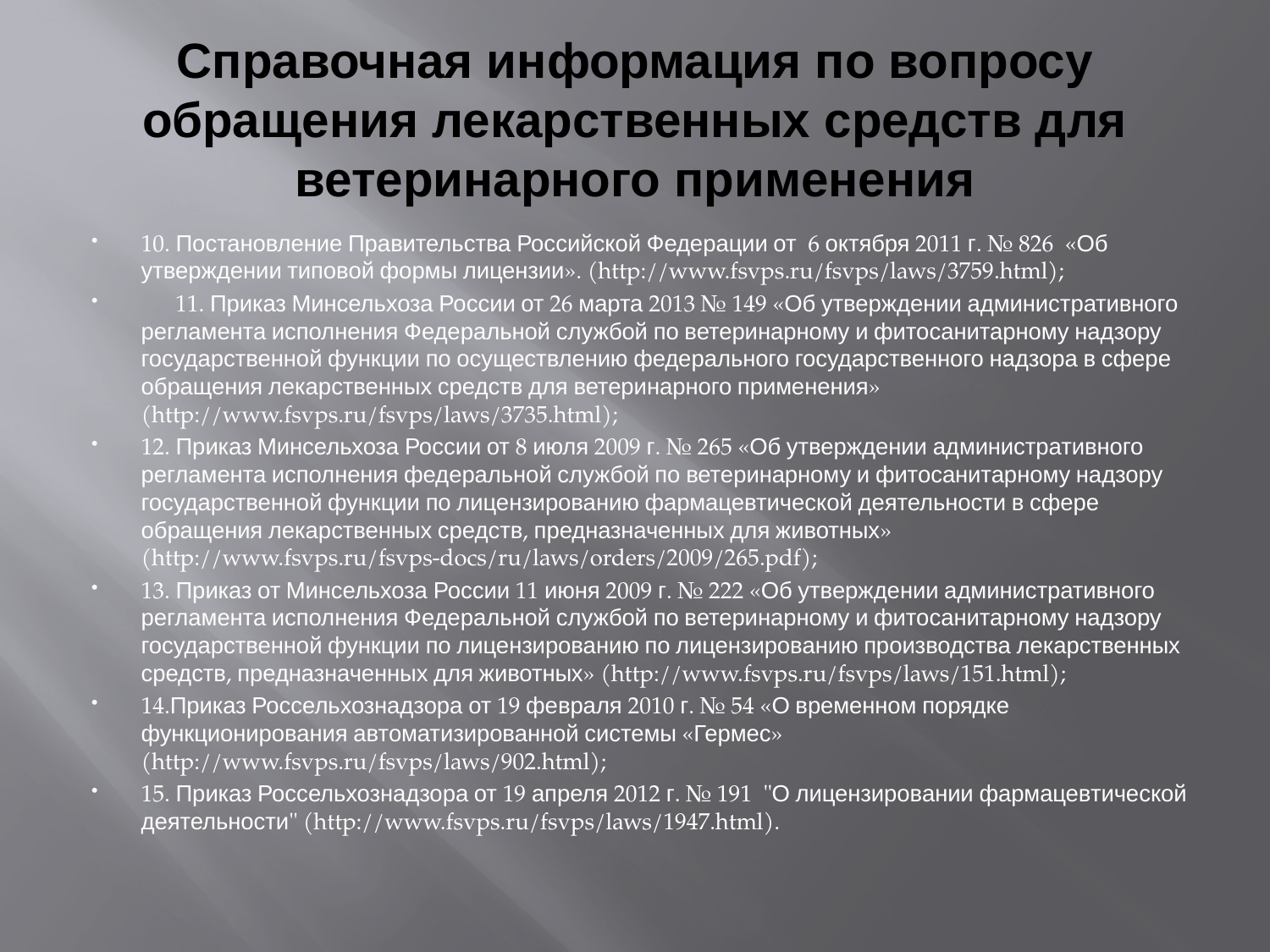

# Справочная информация по вопросу обращения лекарственных средств для ветеринарного применения
10. Постановление Правительства Российской Федерации от  6 октября 2011 г. № 826  «Об утверждении типовой формы лицензии». (http://www.fsvps.ru/fsvps/laws/3759.html);
      11. Приказ Минсельхоза России от 26 марта 2013 № 149 «Об утверждении административного регламента исполнения Федеральной службой по ветеринарному и фитосанитарному надзору государственной функции по осуществлению федерального государственного надзора в сфере обращения лекарственных средств для ветеринарного применения» (http://www.fsvps.ru/fsvps/laws/3735.html);
12. Приказ Минсельхоза России от 8 июля 2009 г. № 265 «Об утверждении административного регламента исполнения федеральной службой по ветеринарному и фитосанитарному надзору государственной функции по лицензированию фармацевтической деятельности в сфере обращения лекарственных средств, предназначенных для животных» (http://www.fsvps.ru/fsvps-docs/ru/laws/orders/2009/265.pdf);
13. Приказ от Минсельхоза России 11 июня 2009 г. № 222 «Об утверждении административного регламента исполнения Федеральной службой по ветеринарному и фитосанитарному надзору государственной функции по лицензированию по лицензированию производства лекарственных средств, предназначенных для животных» (http://www.fsvps.ru/fsvps/laws/151.html);
14.Приказ Россельхознадзора от 19 февраля 2010 г. № 54 «О временном порядке функционирования автоматизированной системы «Гермес» (http://www.fsvps.ru/fsvps/laws/902.html);
15. Приказ Россельхознадзора от 19 апреля 2012 г. № 191  "О лицензировании фармацевтической деятельности" (http://www.fsvps.ru/fsvps/laws/1947.html).